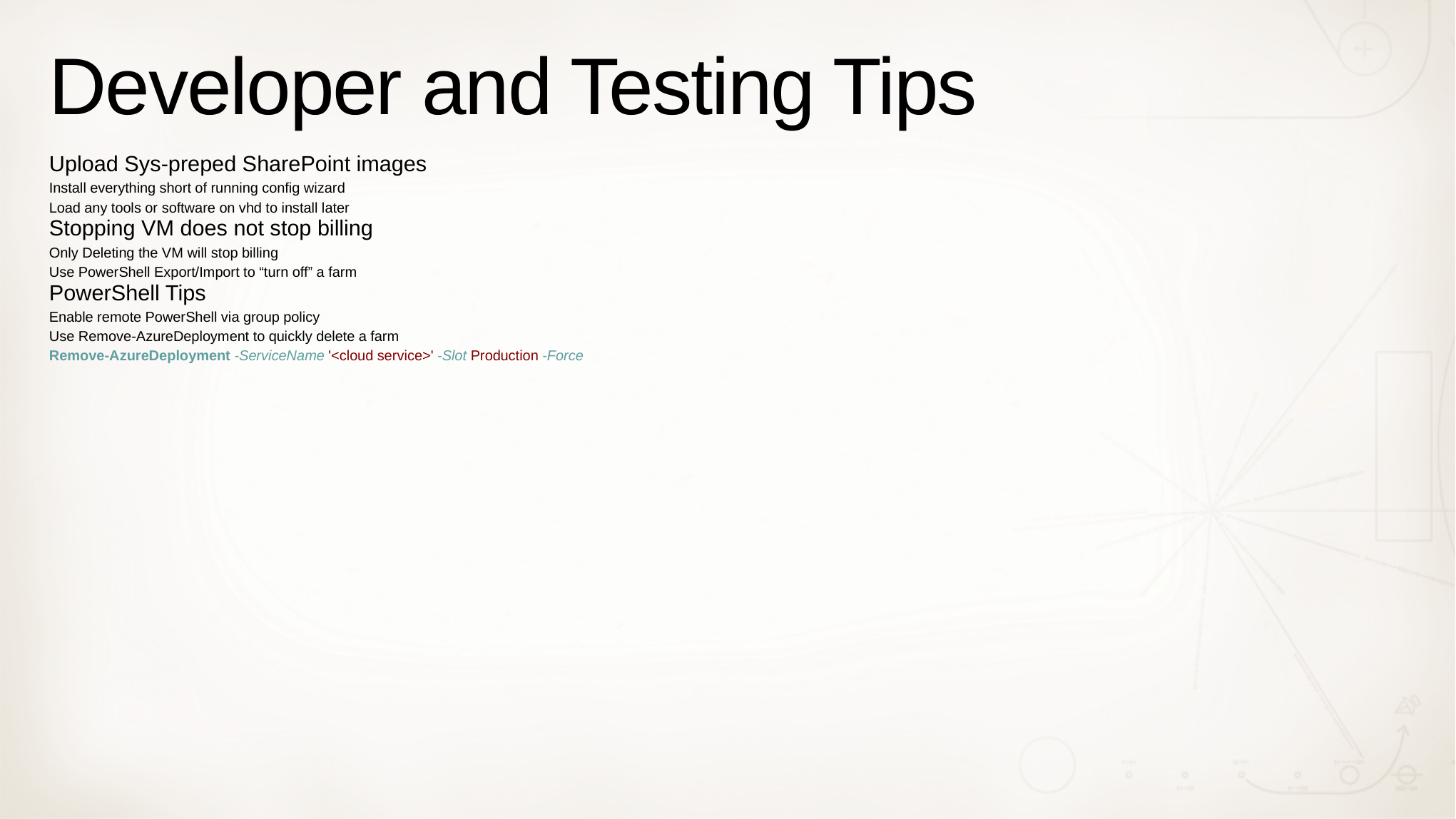

# Developer and Testing Tips
Upload Sys-preped SharePoint images
Install everything short of running config wizard
Load any tools or software on vhd to install later
Stopping VM does not stop billing
Only Deleting the VM will stop billing
Use PowerShell Export/Import to “turn off” a farm
PowerShell Tips
Enable remote PowerShell via group policy
Use Remove-AzureDeployment to quickly delete a farm
Remove-AzureDeployment -ServiceName '<cloud service>' -Slot Production -Force